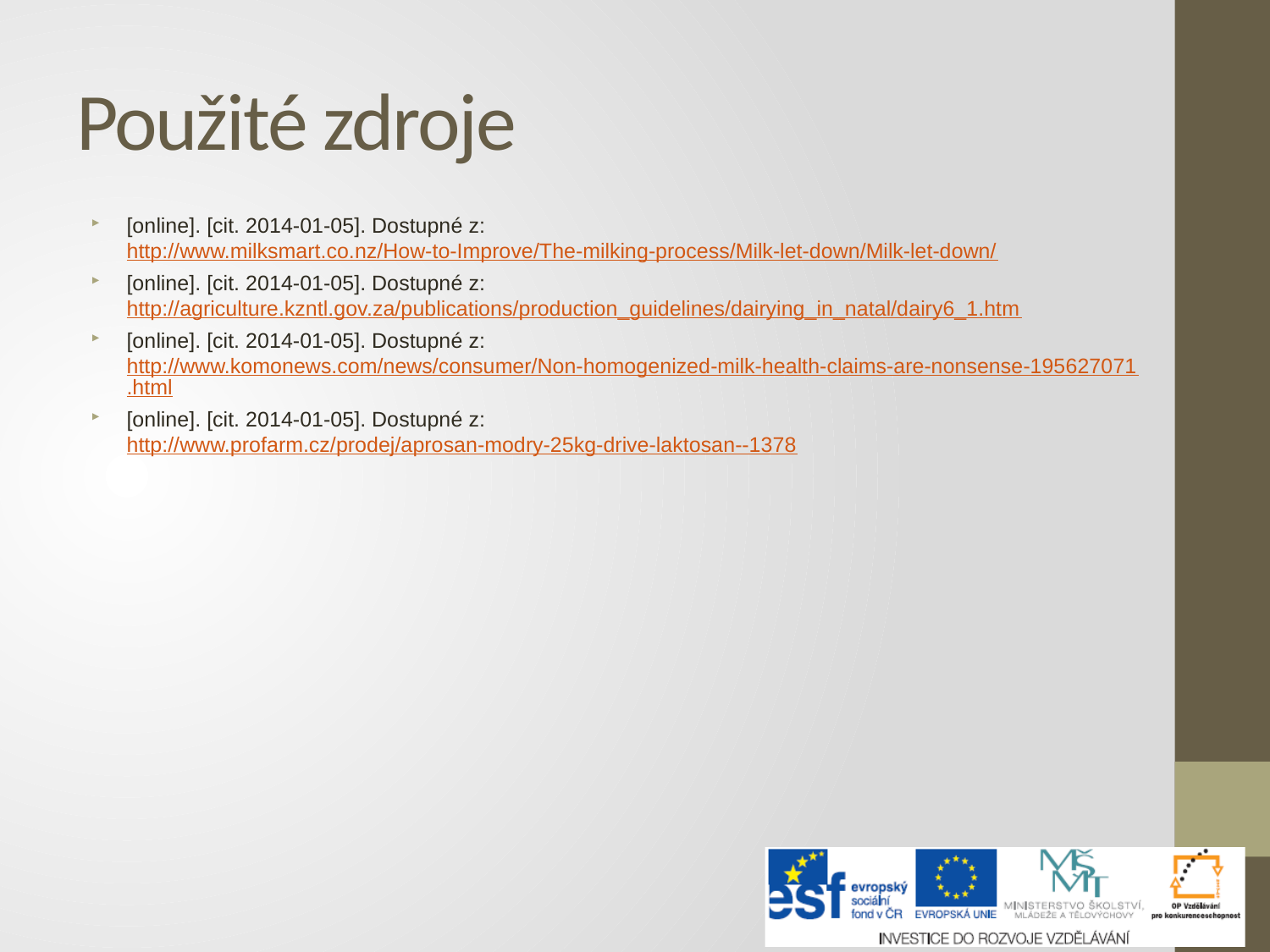

# Použité zdroje
[online]. [cit. 2014-01-05]. Dostupné z: http://www.milksmart.co.nz/How-to-Improve/The-milking-process/Milk-let-down/Milk-let-down/
[online]. [cit. 2014-01-05]. Dostupné z: http://agriculture.kzntl.gov.za/publications/production_guidelines/dairying_in_natal/dairy6_1.htm
[online]. [cit. 2014-01-05]. Dostupné z: http://www.komonews.com/news/consumer/Non-homogenized-milk-health-claims-are-nonsense-195627071.html
[online]. [cit. 2014-01-05]. Dostupné z: http://www.profarm.cz/prodej/aprosan-modry-25kg-drive-laktosan--1378